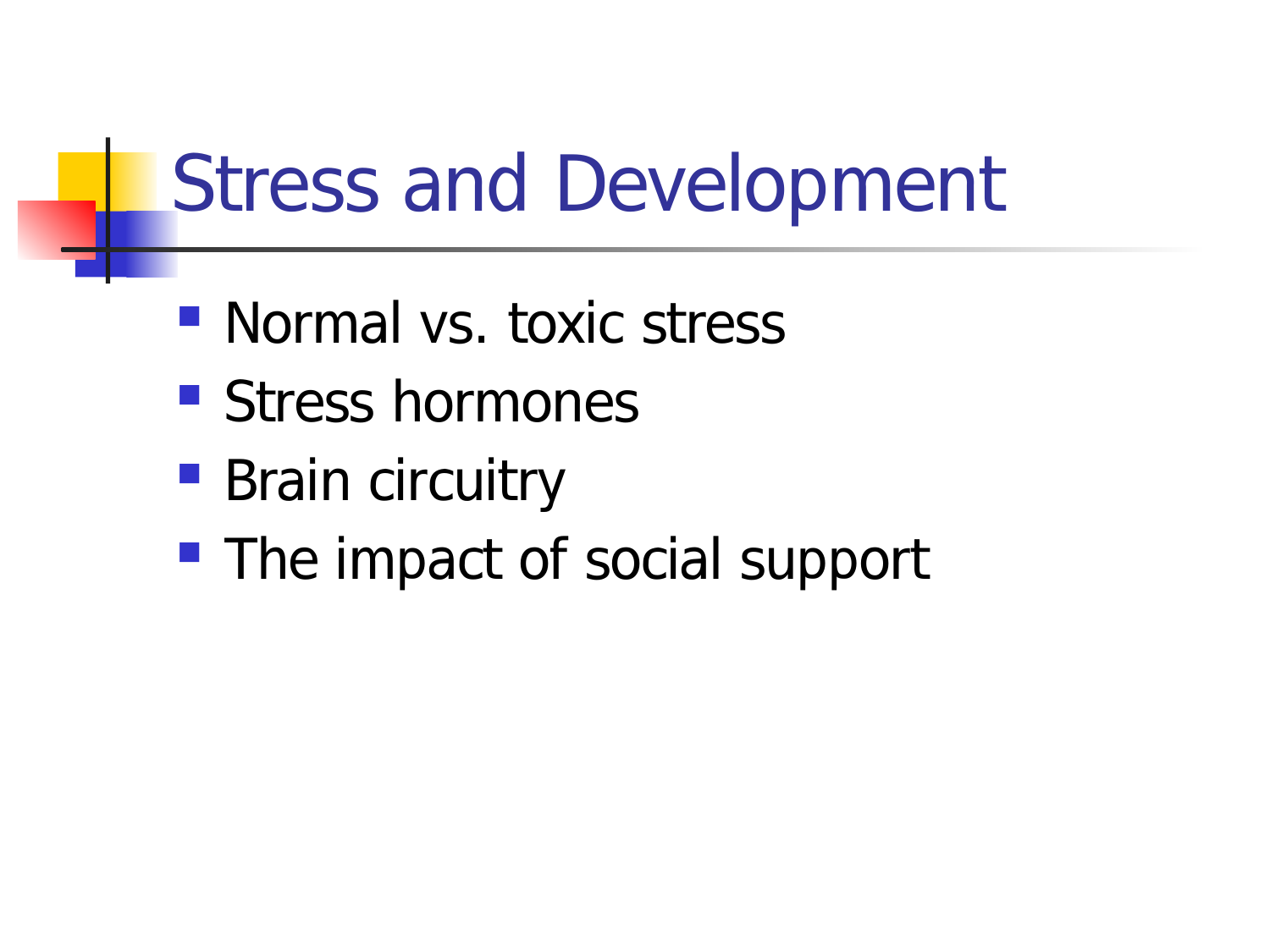

# Stress and Development
Normal vs. toxic stress
Stress hormones
Brain circuitry
The impact of social support